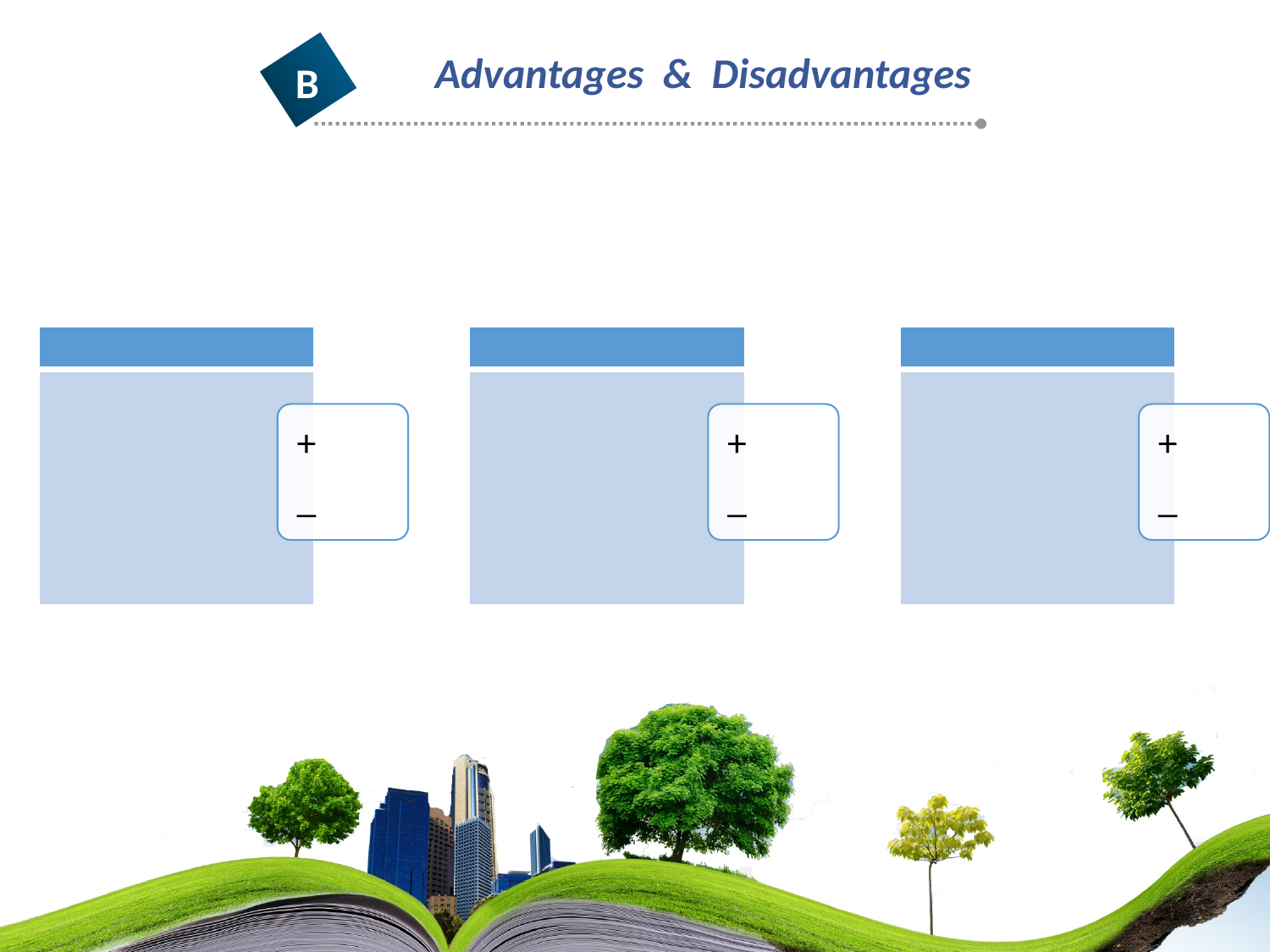

Advantages  &  Disadvantages

B

+
_

+
_

+
_